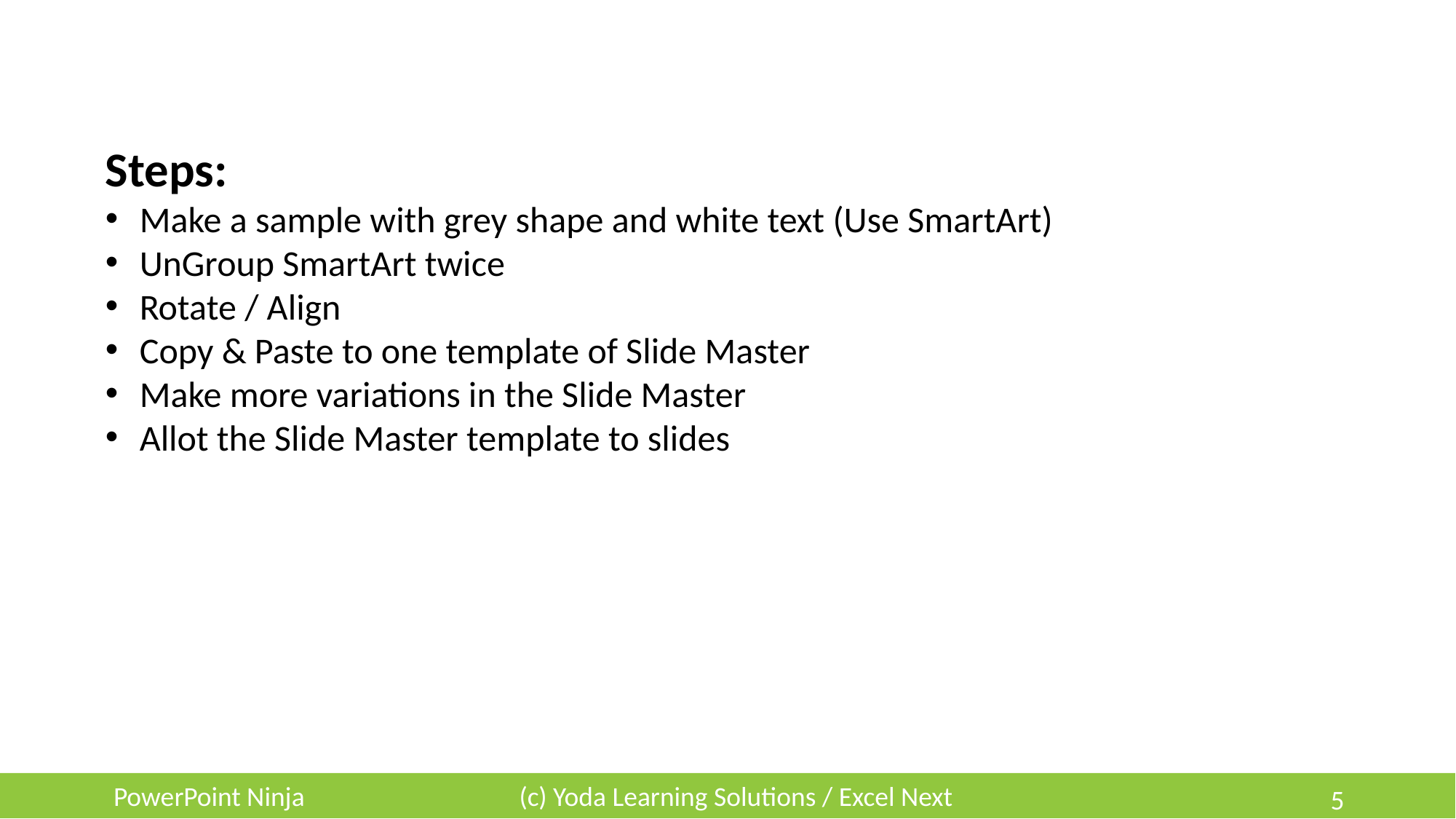

Steps:
Make a sample with grey shape and white text (Use SmartArt)
UnGroup SmartArt twice
Rotate / Align
Copy & Paste to one template of Slide Master
Make more variations in the Slide Master
Allot the Slide Master template to slides
PowerPoint Ninja
(c) Yoda Learning Solutions / Excel Next
5